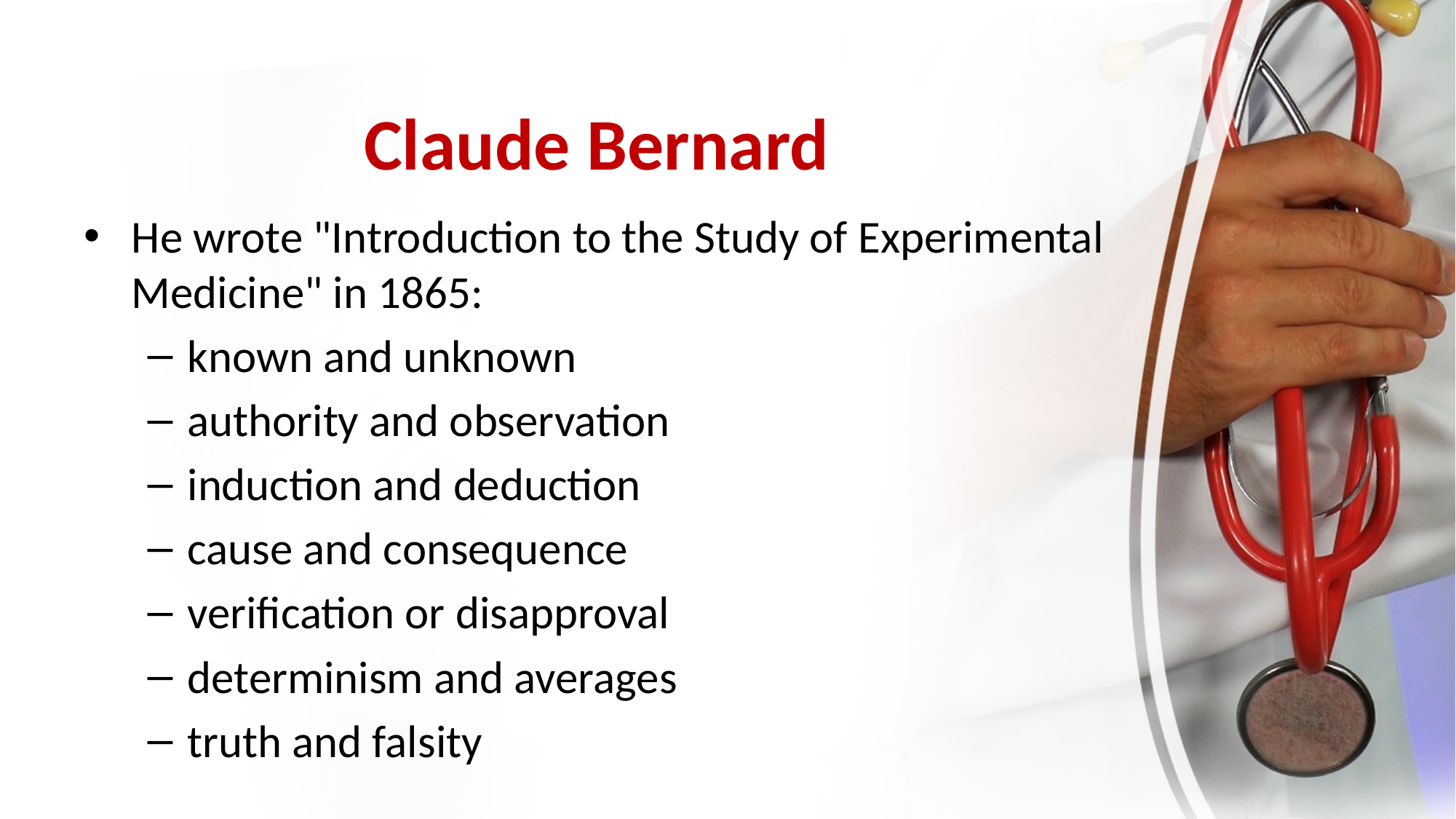

# Claude Bernard
He wrote "Introduction to the Study of Experimental Medicine" in 1865:
known and unknown
authority and observation
induction and deduction
cause and consequence
verification or disapproval
determinism and averages
truth and falsity